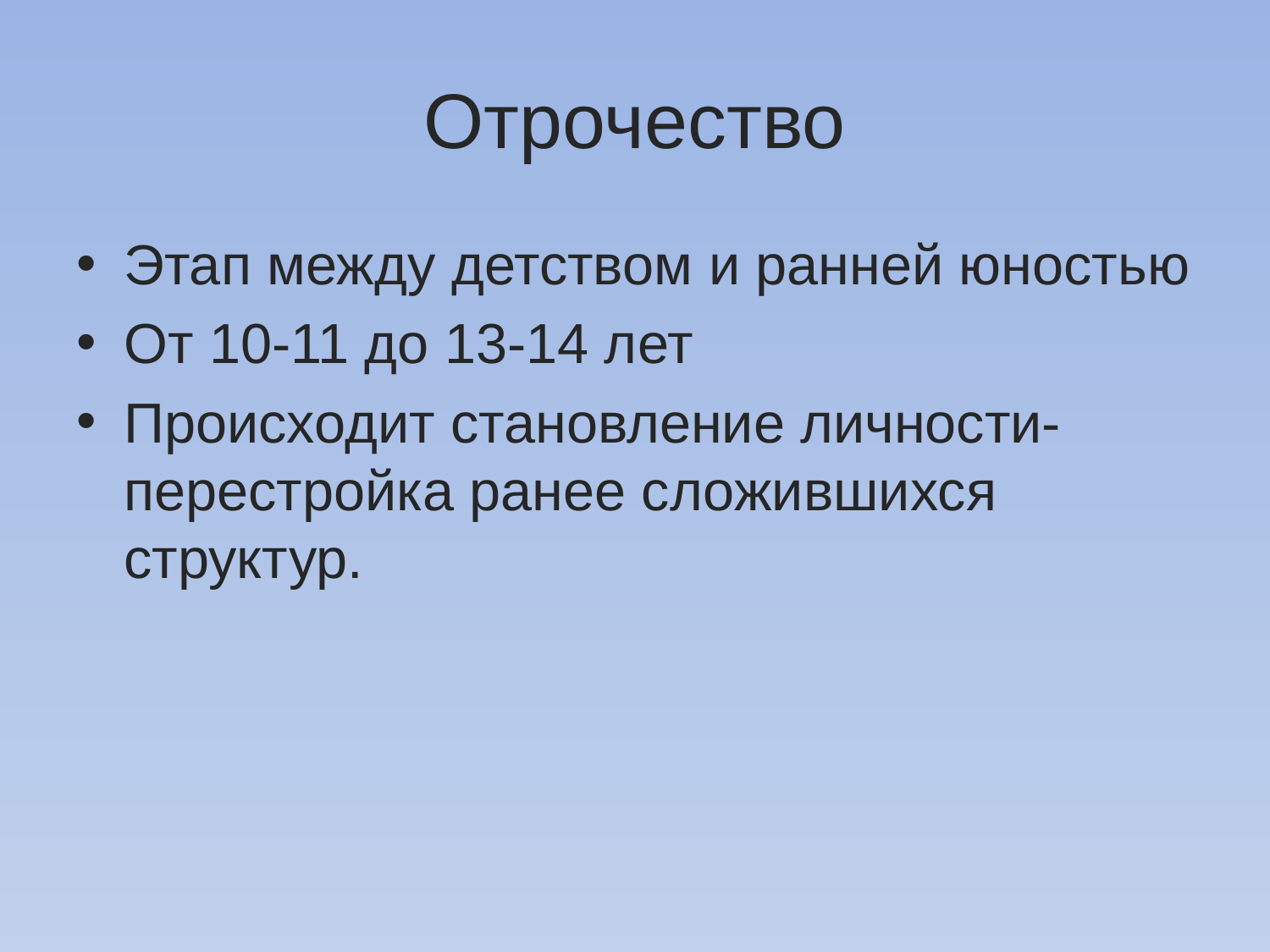

# Отрочество
Этап между детством и ранней юностью
От 10-11 до 13-14 лет
Происходит становление личности- перестройка ранее сложившихся структур.